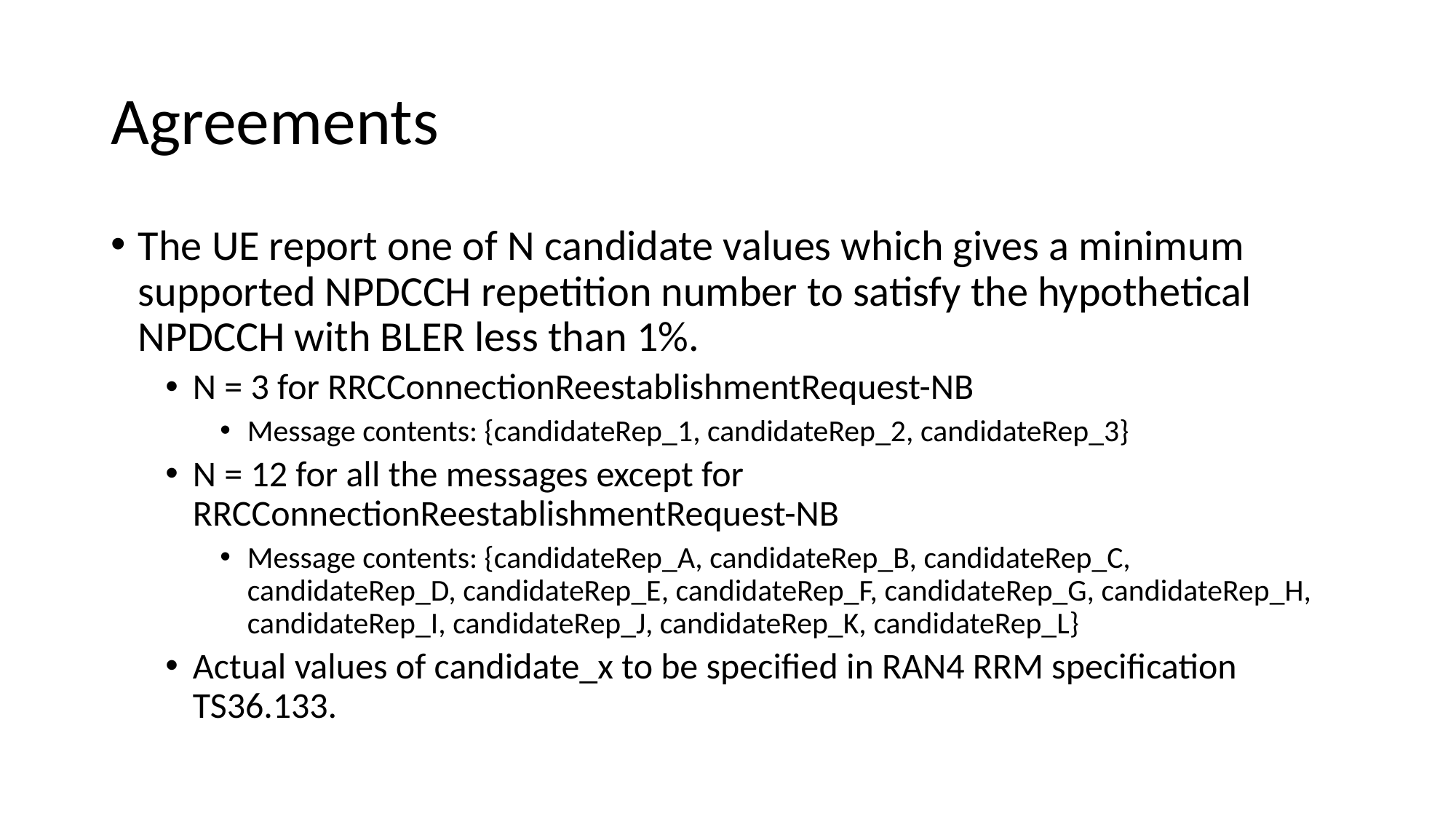

# Agreements
The UE report one of N candidate values which gives a minimum supported NPDCCH repetition number to satisfy the hypothetical NPDCCH with BLER less than 1%.
N = 3 for RRCConnectionReestablishmentRequest-NB
Message contents: {candidateRep_1, candidateRep_2, candidateRep_3}
N = 12 for all the messages except for RRCConnectionReestablishmentRequest-NB
Message contents: {candidateRep_A, candidateRep_B, candidateRep_C, candidateRep_D, candidateRep_E, candidateRep_F, candidateRep_G, candidateRep_H, candidateRep_I, candidateRep_J, candidateRep_K, candidateRep_L}
Actual values of candidate_x to be specified in RAN4 RRM specification TS36.133.